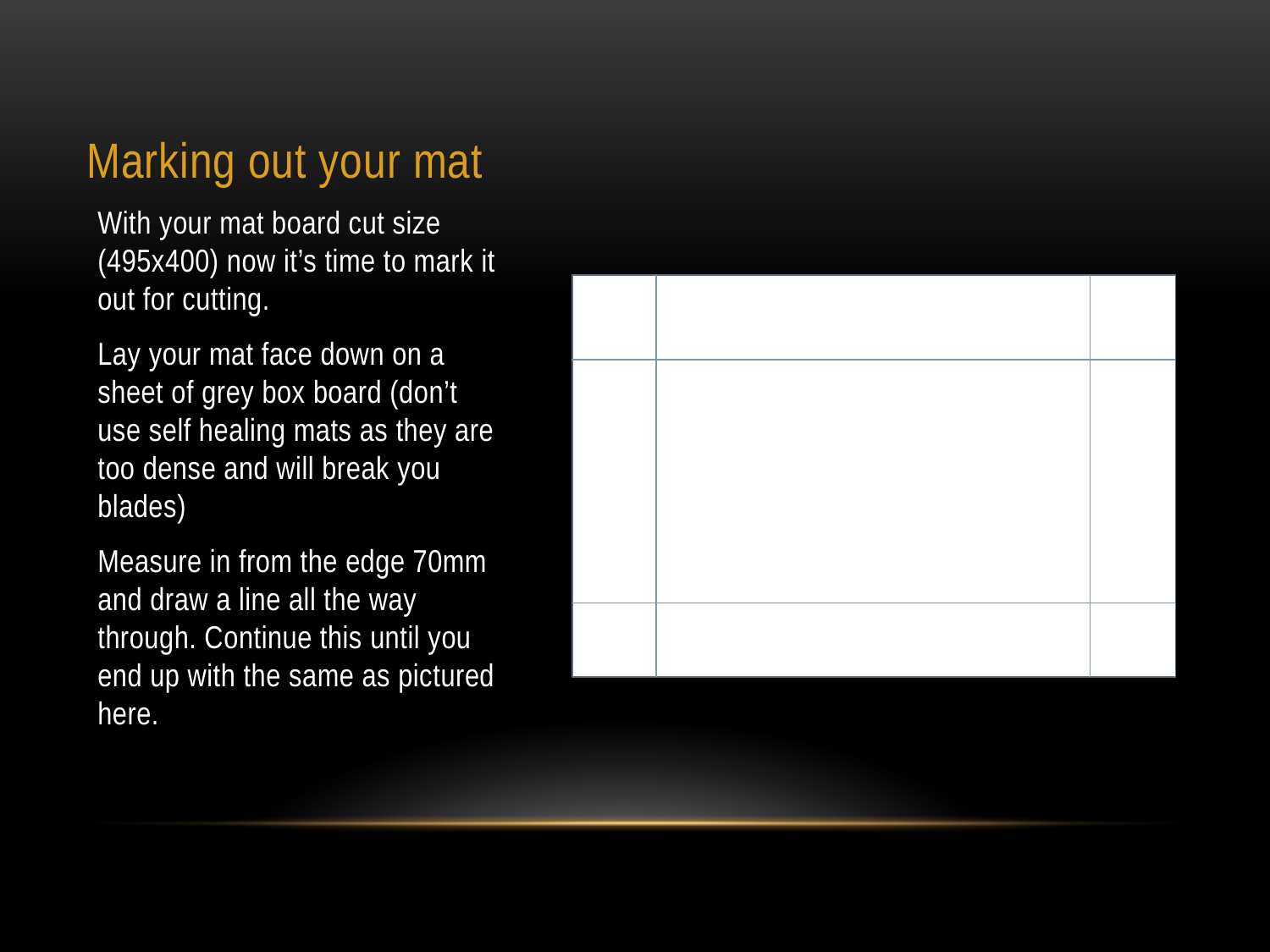

# Marking out your mat
With your mat board cut size (495x400) now it’s time to mark it out for cutting.
Lay your mat face down on a sheet of grey box board (don’t use self healing mats as they are too dense and will break you blades)
Measure in from the edge 70mm and draw a line all the way through. Continue this until you end up with the same as pictured here.